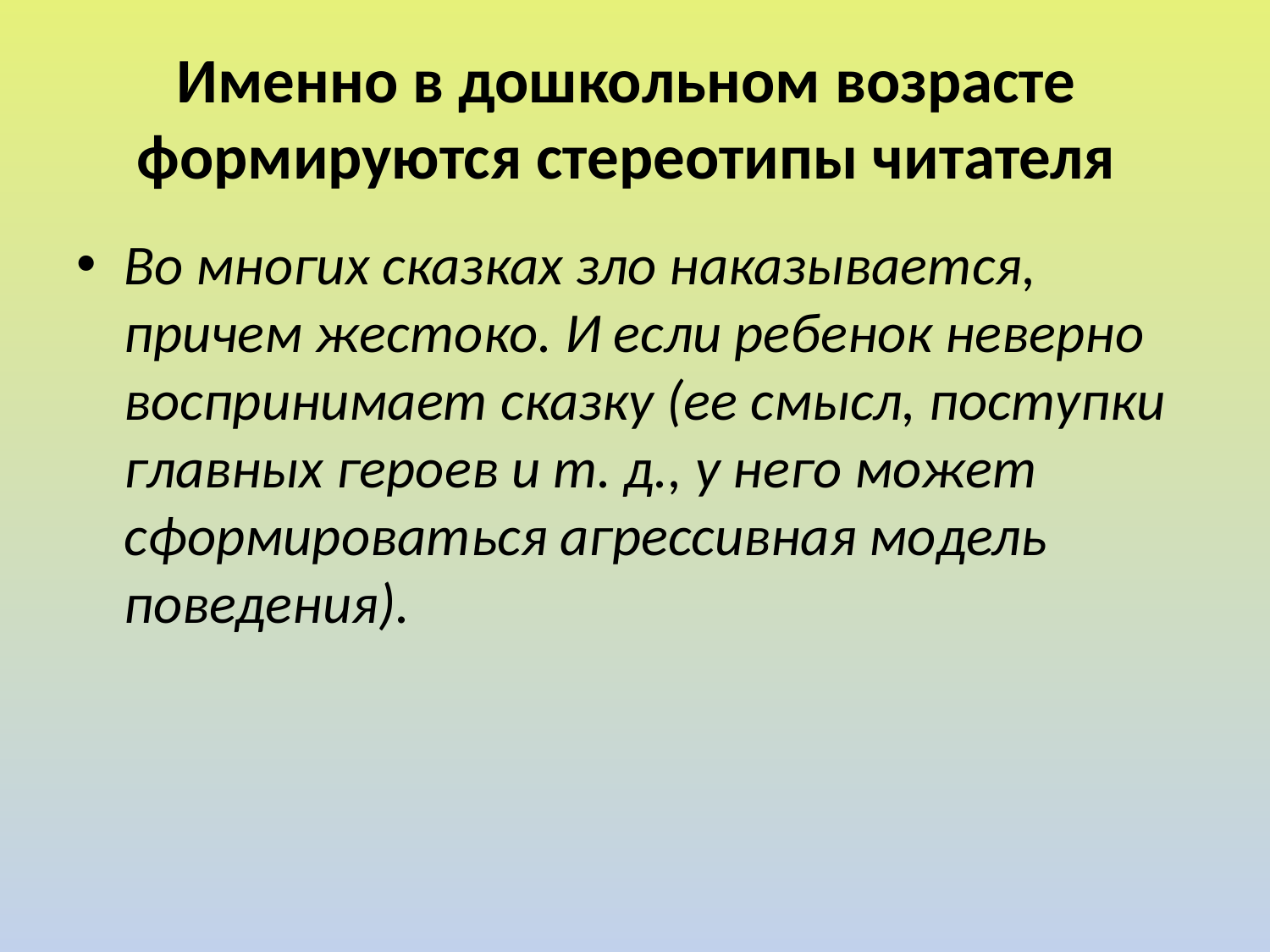

# Именно в дошкольном возрасте формируются стереотипы читателя
Во многих сказках зло наказывается, причем жестоко. И если ребенок неверно воспринимает сказку (ее смысл, поступки главных героев и т. д., у него может сформироваться агрессивная модель поведения).